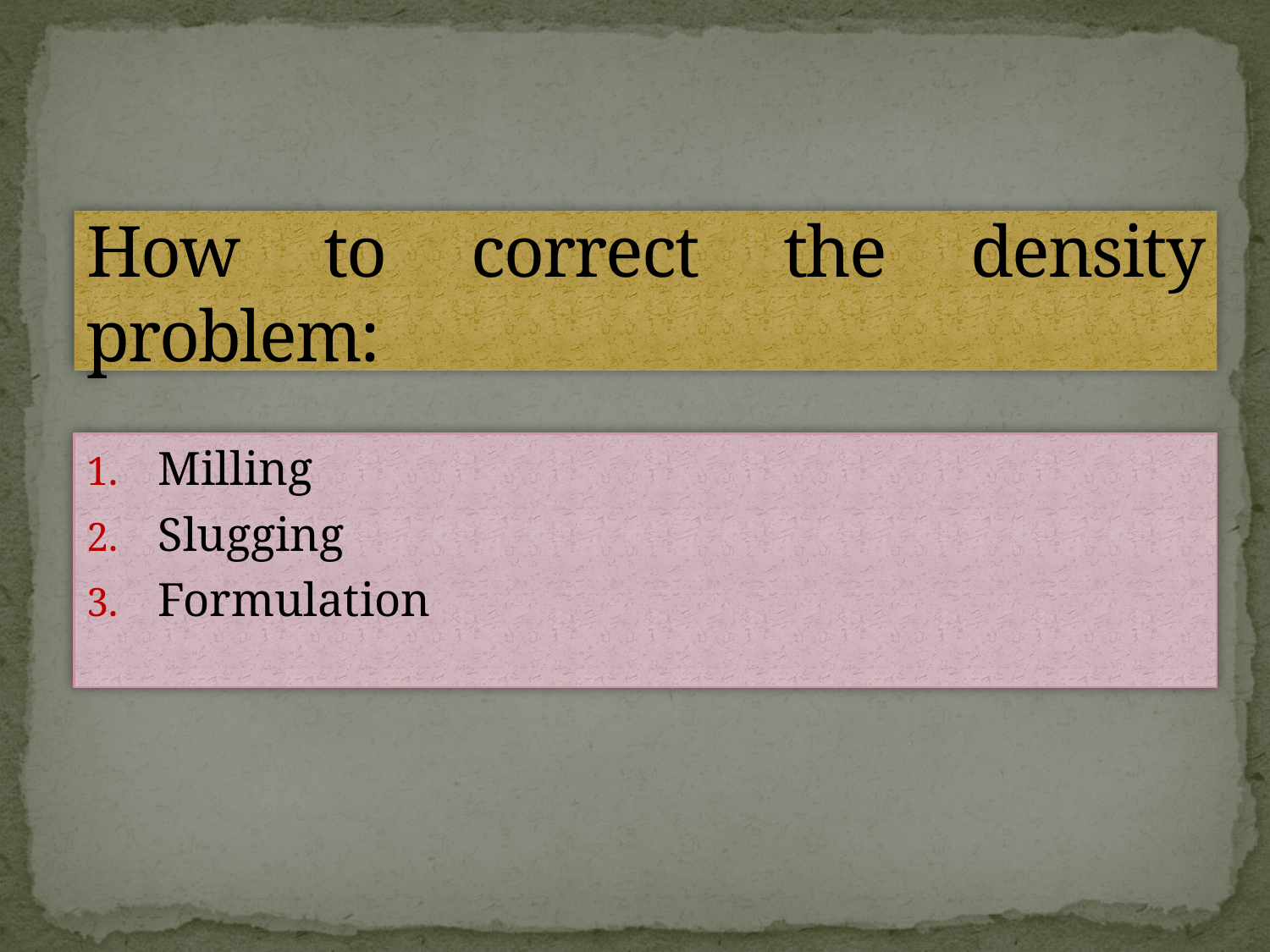

# How to correct the density problem:
Milling
Slugging
Formulation